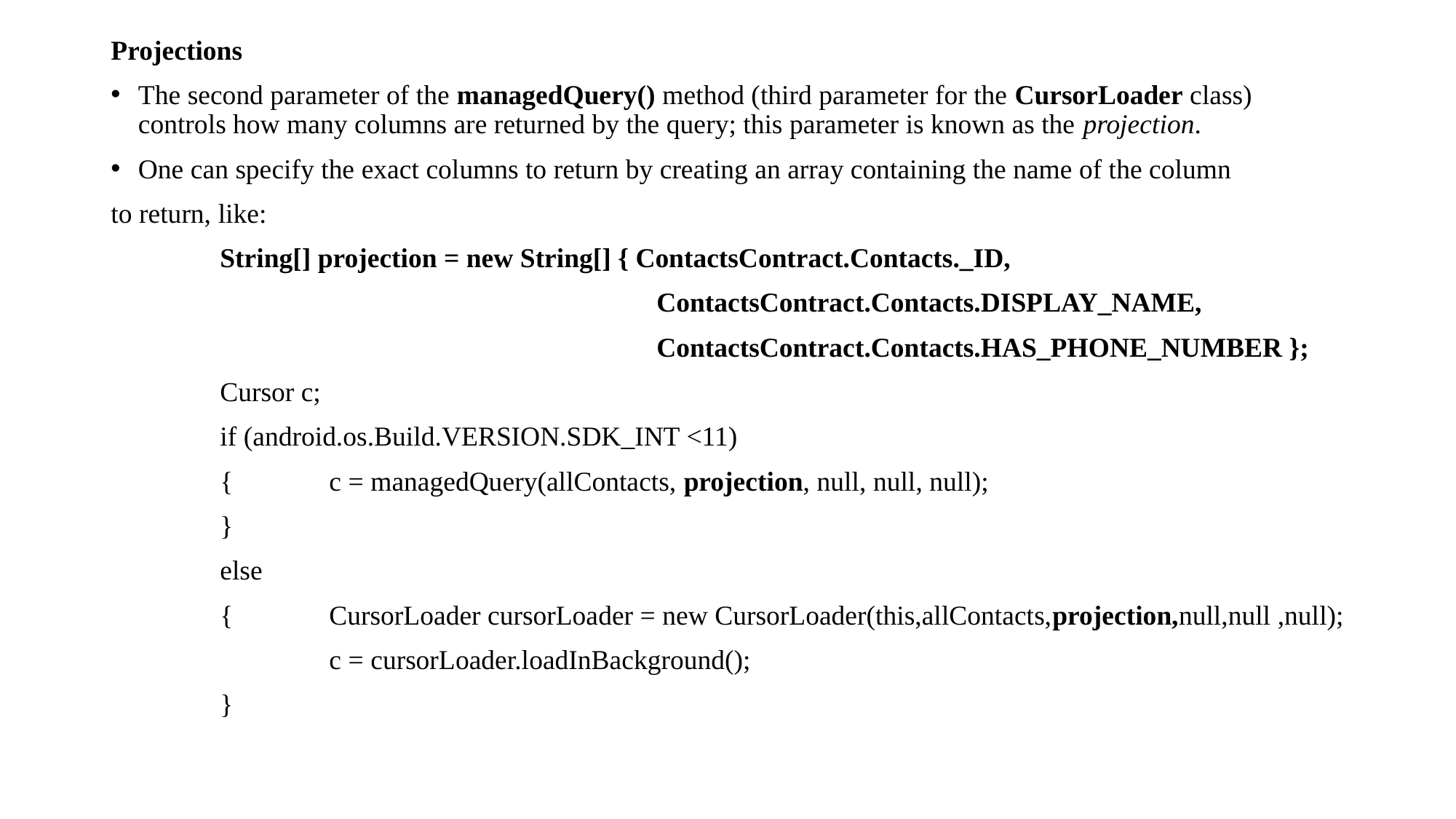

Projections
The second parameter of the managedQuery() method (third parameter for the CursorLoader class) controls how many columns are returned by the query; this parameter is known as the projection.
One can specify the exact columns to return by creating an array containing the name of the column
to return, like:
	String[] projection = new String[] { ContactsContract.Contacts._ID,
					ContactsContract.Contacts.DISPLAY_NAME,
					ContactsContract.Contacts.HAS_PHONE_NUMBER };
	Cursor c;
	if (android.os.Build.VERSION.SDK_INT <11)
	{	c = managedQuery(allContacts, projection, null, null, null);
	}
	else
	{	CursorLoader cursorLoader = new CursorLoader(this,allContacts,projection,null,null ,null);
		c = cursorLoader.loadInBackground();
	}